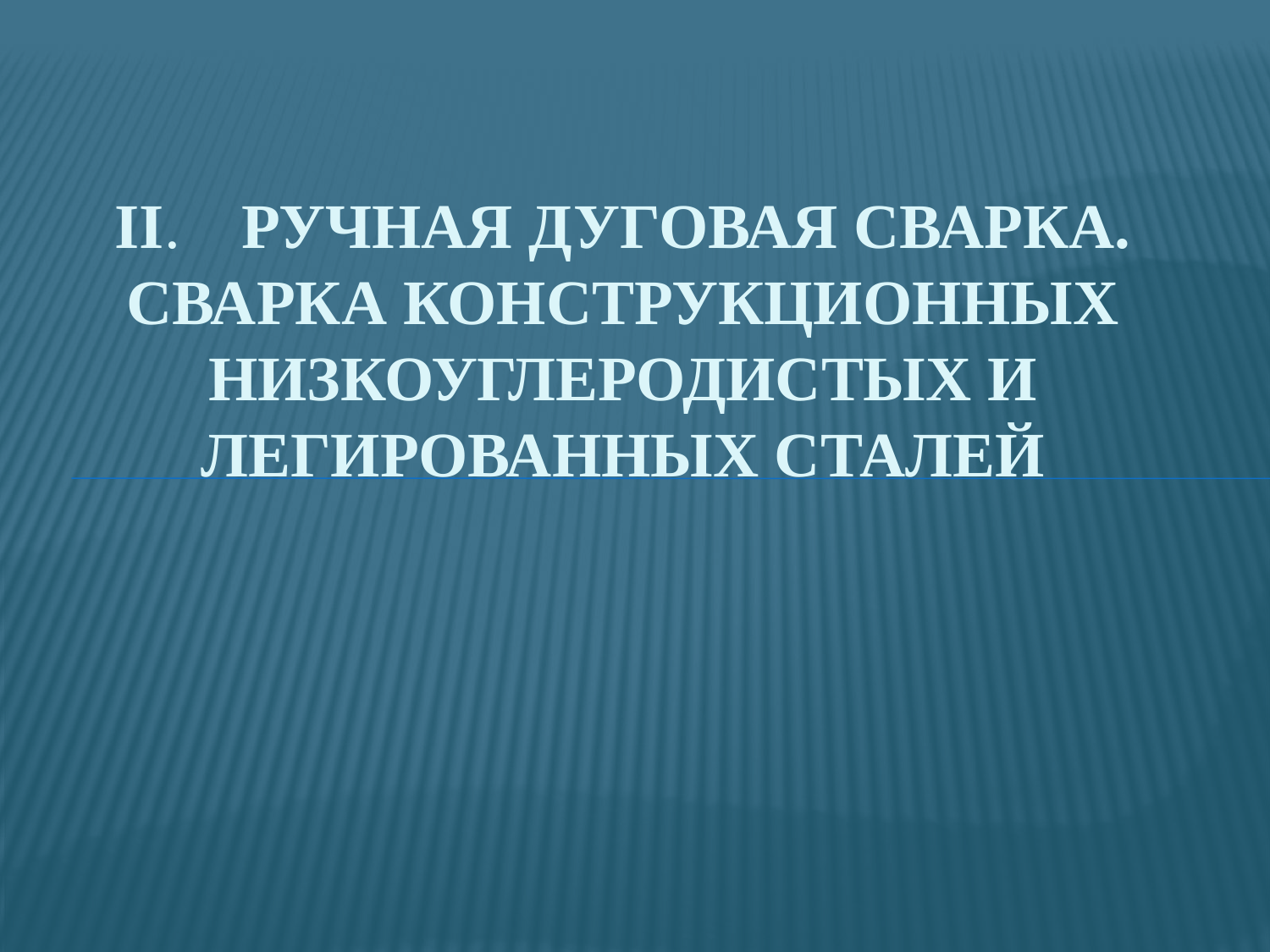

# II.	Ручная дуговая сварка. Сварка конструкционных низкоуглеродистых и легированных сталей